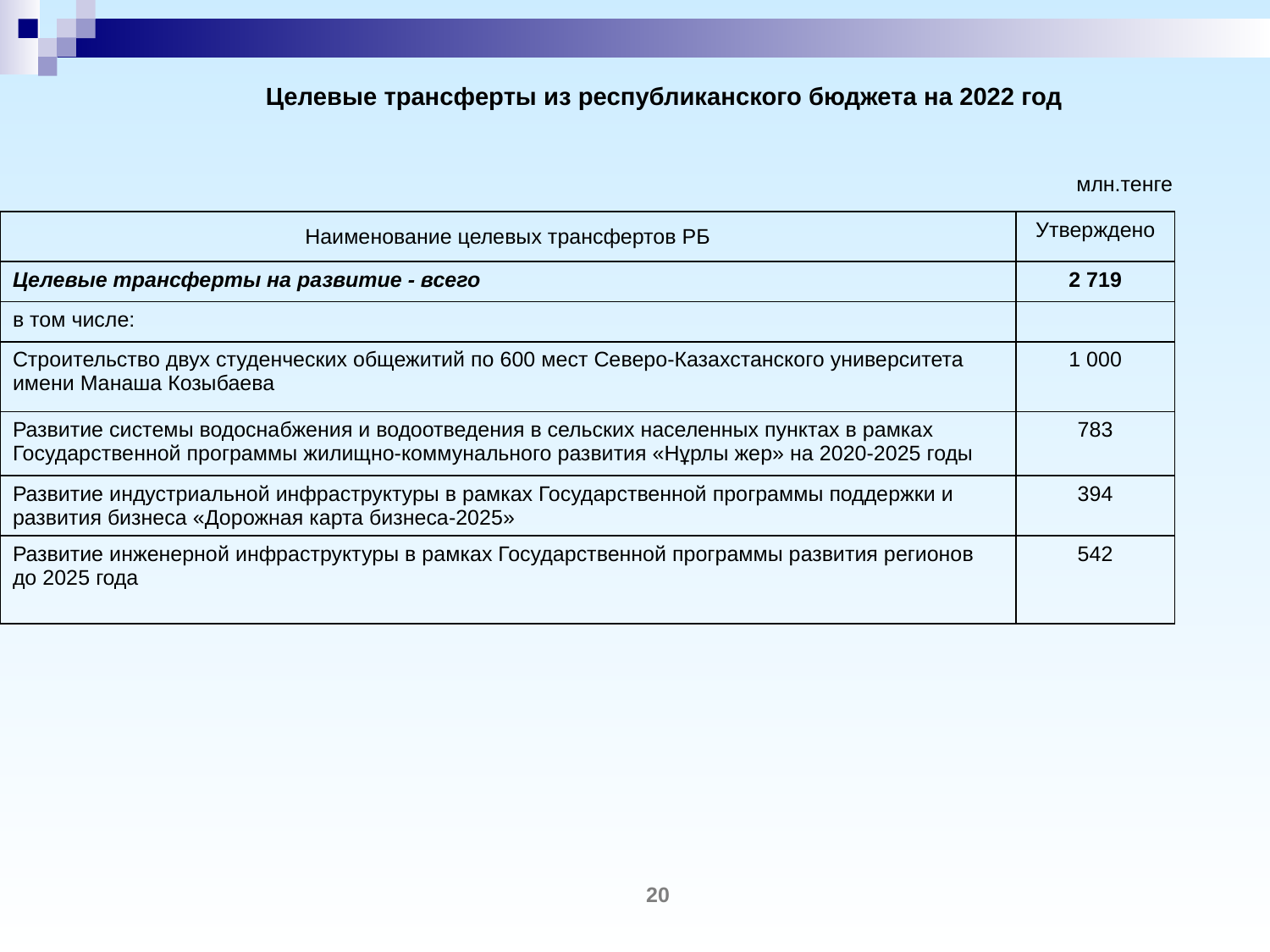

Целевые трансферты из республиканского бюджета на 2022 год
млн.тенге
| Наименование целевых трансфертов РБ | Утверждено |
| --- | --- |
| Целевые трансферты на развитие - всего | 2 719 |
| в том числе: |  |
| Строительство двух студенческих общежитий по 600 мест Северо-Казахстанского университета имени Манаша Козыбаева | 1 000 |
| Развитие системы водоснабжения и водоотведения в сельских населенных пунктах в рамках Государственной программы жилищно-коммунального развития «Нұрлы жер» на 2020-2025 годы | 783 |
| Развитие индустриальной инфраструктуры в рамках Государственной программы поддержки и развития бизнеса «Дорожная карта бизнеса-2025» | 394 |
| Развитие инженерной инфраструктуры в рамках Государственной программы развития регионов до 2025 года | 542 |
20